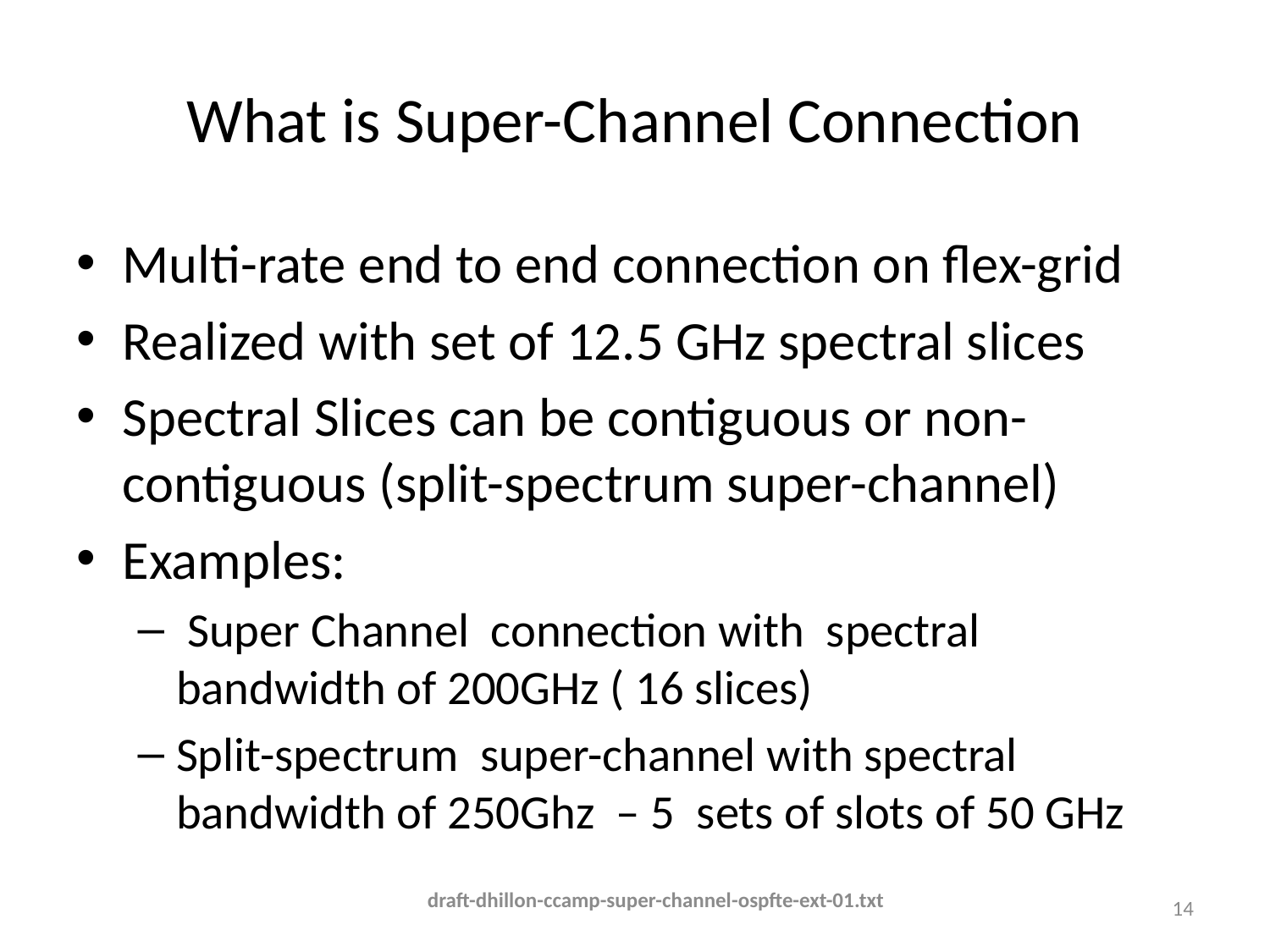

# What is Super-Channel Connection
Multi-rate end to end connection on flex-grid
Realized with set of 12.5 GHz spectral slices
Spectral Slices can be contiguous or non-contiguous (split-spectrum super-channel)
Examples:
 Super Channel  connection with  spectral bandwidth of 200GHz ( 16 slices)
Split-spectrum  super-channel with spectral bandwidth of 250Ghz  – 5  sets of slots of 50 GHz
draft-dhillon-ccamp-super-channel-ospfte-ext-01.txt
14